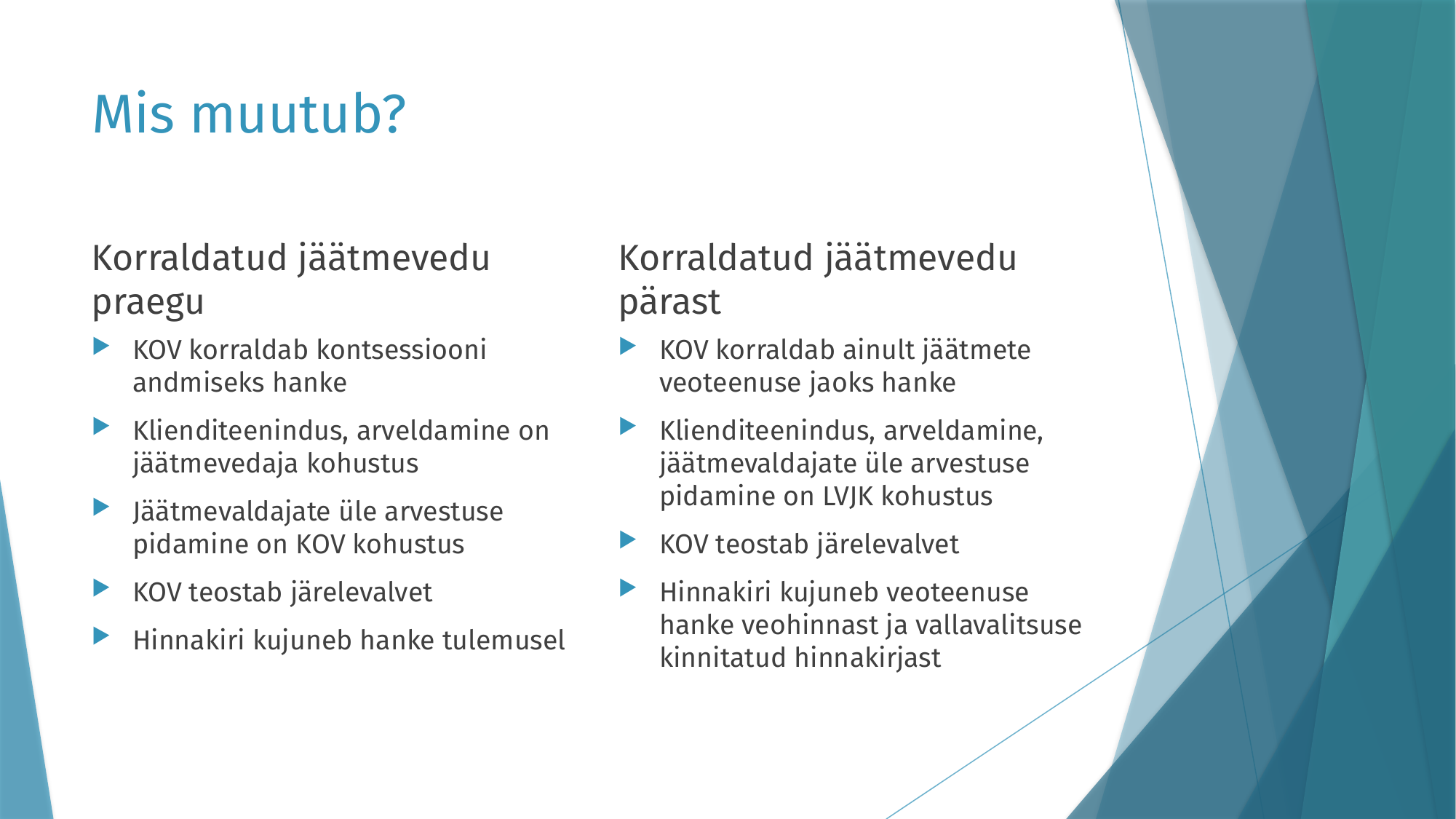

# Mis muutub?
Korraldatud jäätmevedu praegu
Korraldatud jäätmevedu pärast
KOV korraldab kontsessiooni andmiseks hanke
Klienditeenindus, arveldamine on jäätmevedaja kohustus
Jäätmevaldajate üle arvestuse pidamine on KOV kohustus
KOV teostab järelevalvet
Hinnakiri kujuneb hanke tulemusel

KOV korraldab ainult jäätmete veoteenuse jaoks hanke
Klienditeenindus, arveldamine, jäätmevaldajate üle arvestuse pidamine on LVJK kohustus
KOV teostab järelevalvet
Hinnakiri kujuneb veoteenuse hanke veohinnast ja vallavalitsuse kinnitatud hinnakirjast